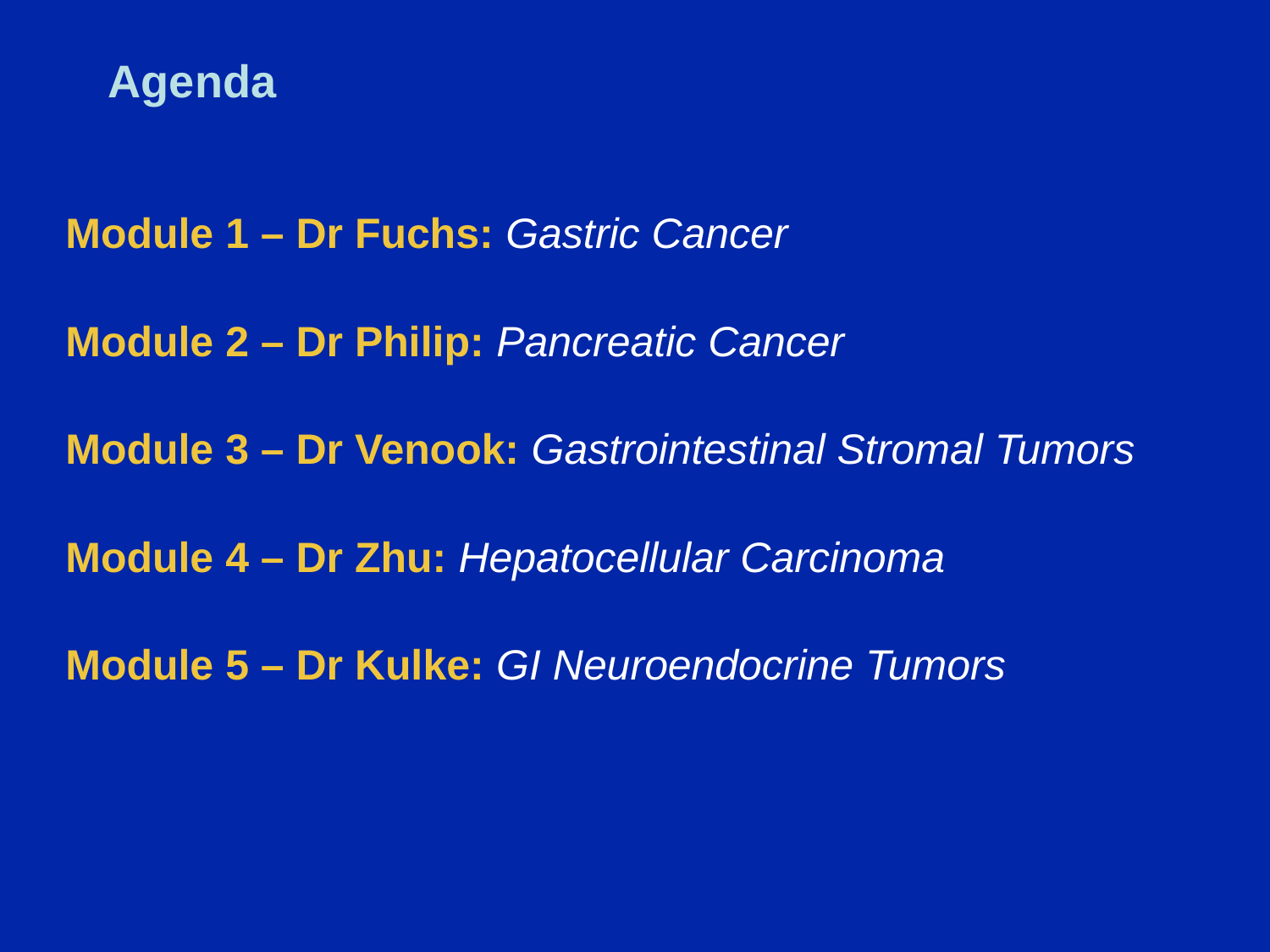

# Agenda
| Module 1 – Dr Fuchs: Gastric Cancer |
| --- |
| Module 2 – Dr Philip: Pancreatic Cancer |
| Module 3 – Dr Venook: Gastrointestinal Stromal Tumors |
| Module 4 – Dr Zhu: Hepatocellular Carcinoma |
| Module 5 – Dr Kulke: GI Neuroendocrine Tumors |